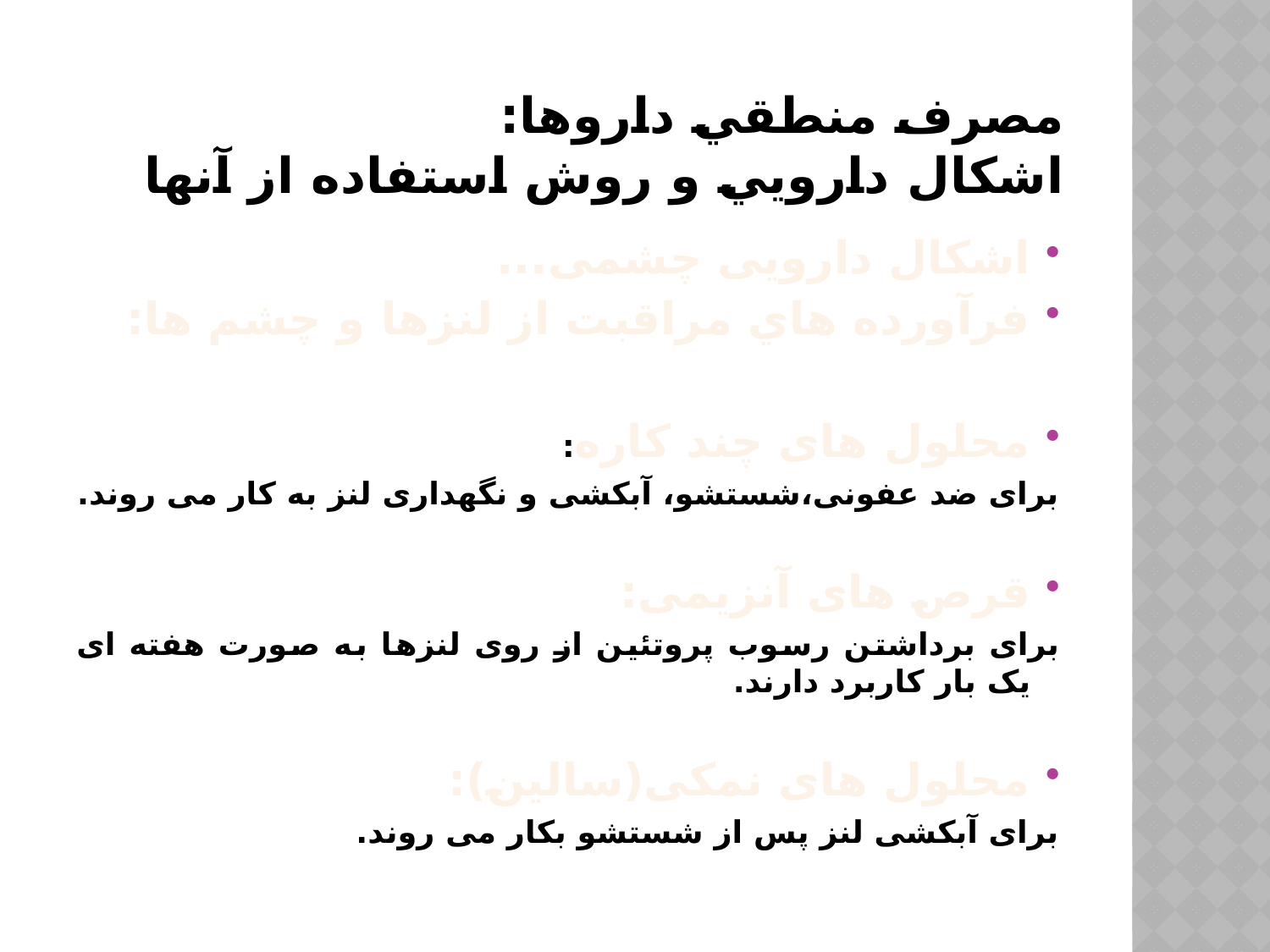

# مصرف منطقي داروها: اشكال دارويي و روش استفاده از آنها
اشکال دارویی چشمی...
فرآورده هاي مراقبت از لنزها و چشم ها:

محلول های چند کاره:
برای ضد عفونی،شستشو، آبکشی و نگهداری لنز به کار می روند.

قرص های آنزیمی:
برای برداشتن رسوب پروتئین از روی لنزها به صورت هفته ای یک بار کاربرد دارند.

محلول های نمکی(سالین):
برای آبکشی لنز پس از شستشو بکار می روند.